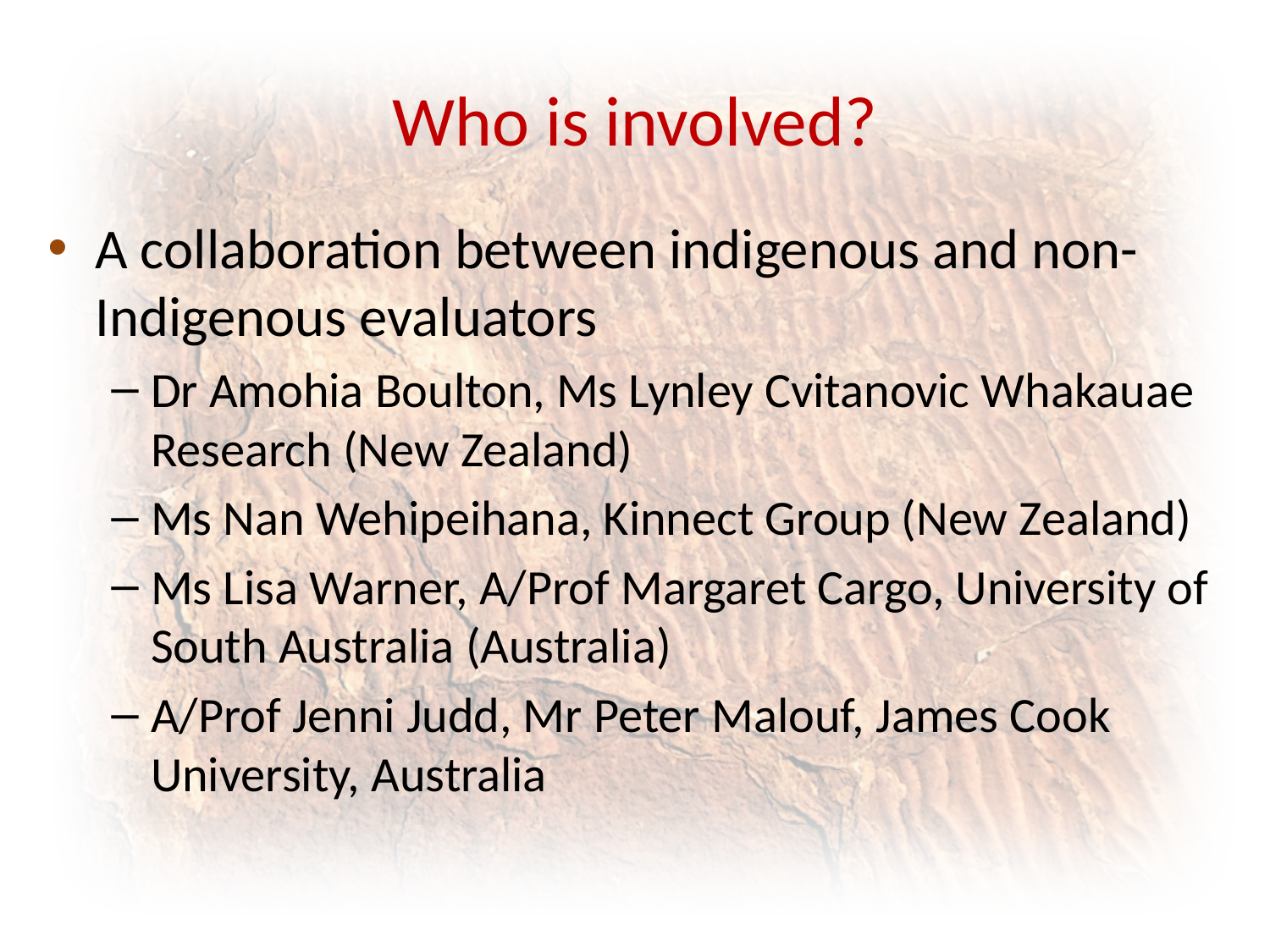

# Who is involved?
A collaboration between indigenous and non-Indigenous evaluators
Dr Amohia Boulton, Ms Lynley Cvitanovic Whakauae Research (New Zealand)
Ms Nan Wehipeihana, Kinnect Group (New Zealand)
Ms Lisa Warner, A/Prof Margaret Cargo, University of South Australia (Australia)
A/Prof Jenni Judd, Mr Peter Malouf, James Cook University, Australia